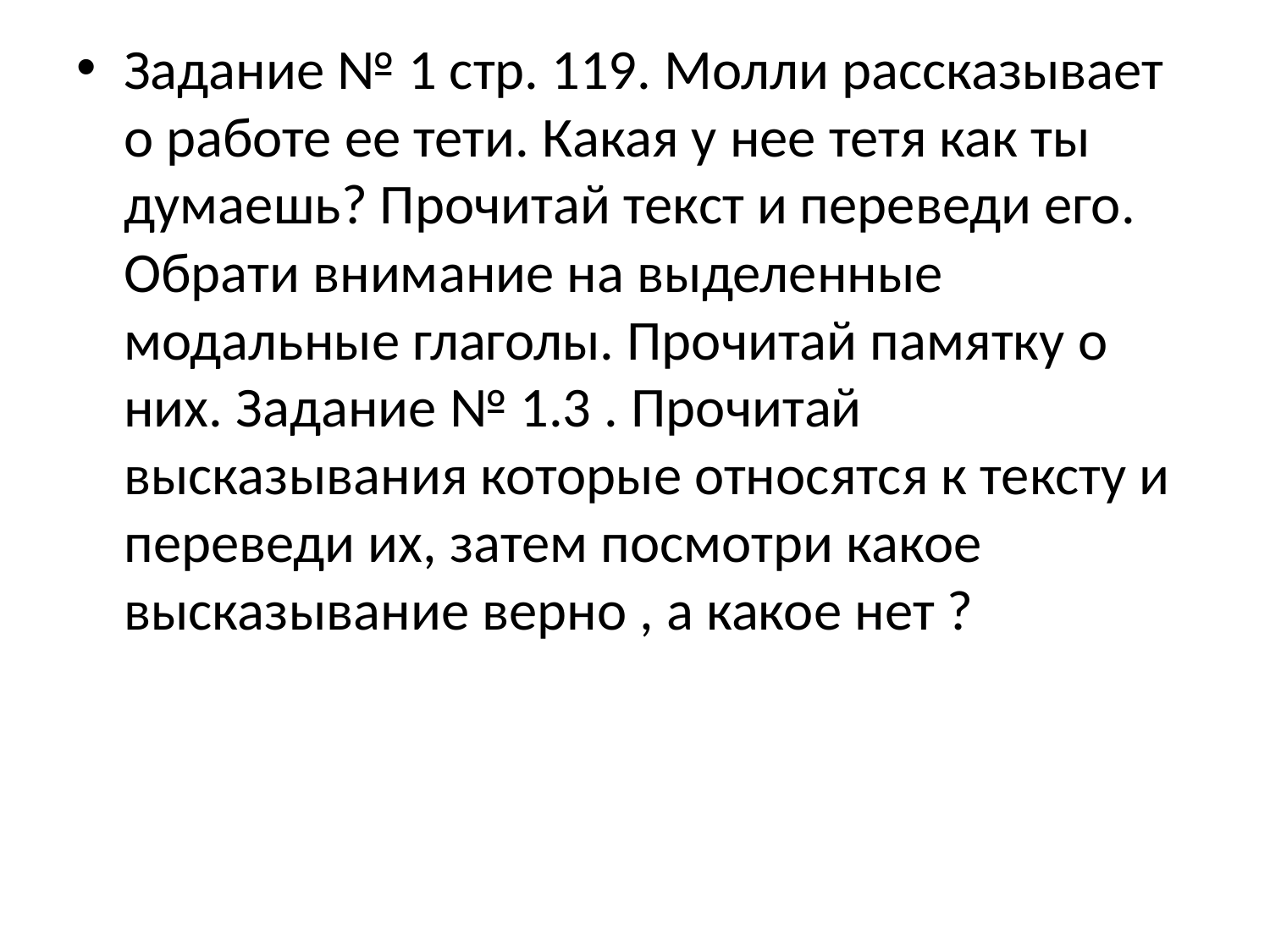

Задание № 1 стр. 119. Молли рассказывает о работе ее тети. Какая у нее тетя как ты думаешь? Прочитай текст и переведи его. Обрати внимание на выделенные модальные глаголы. Прочитай памятку о них. Задание № 1.3 . Прочитай высказывания которые относятся к тексту и переведи их, затем посмотри какое высказывание верно , а какое нет ?